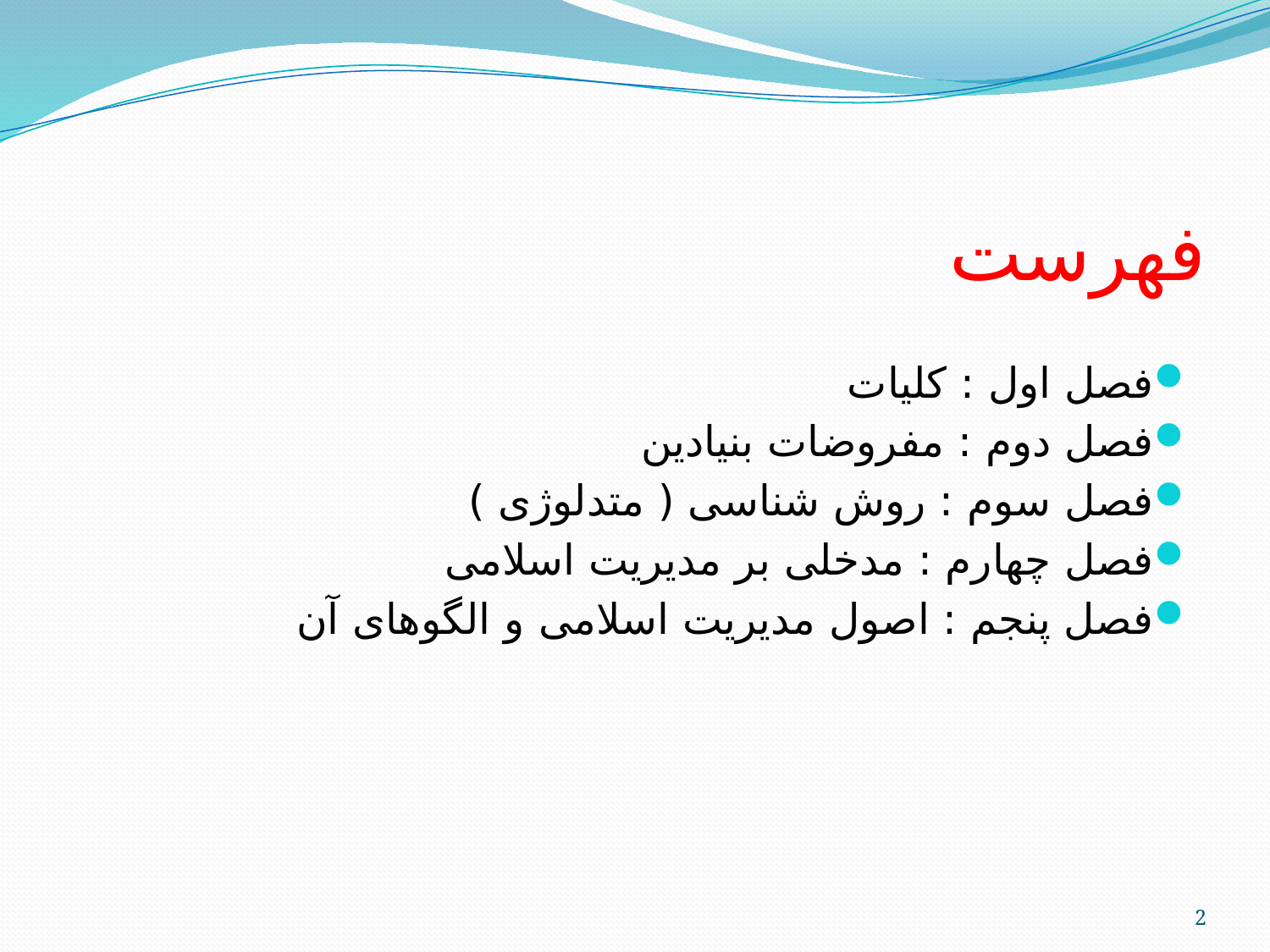

# فهرست
فصل اول : کلیات
فصل دوم : مفروضات بنیادین
فصل سوم : روش شناسی ( متدلوژی )
فصل چهارم : مدخلی بر مدیریت اسلامی
فصل پنجم : اصول مدیریت اسلامی و الگوهای آن
2